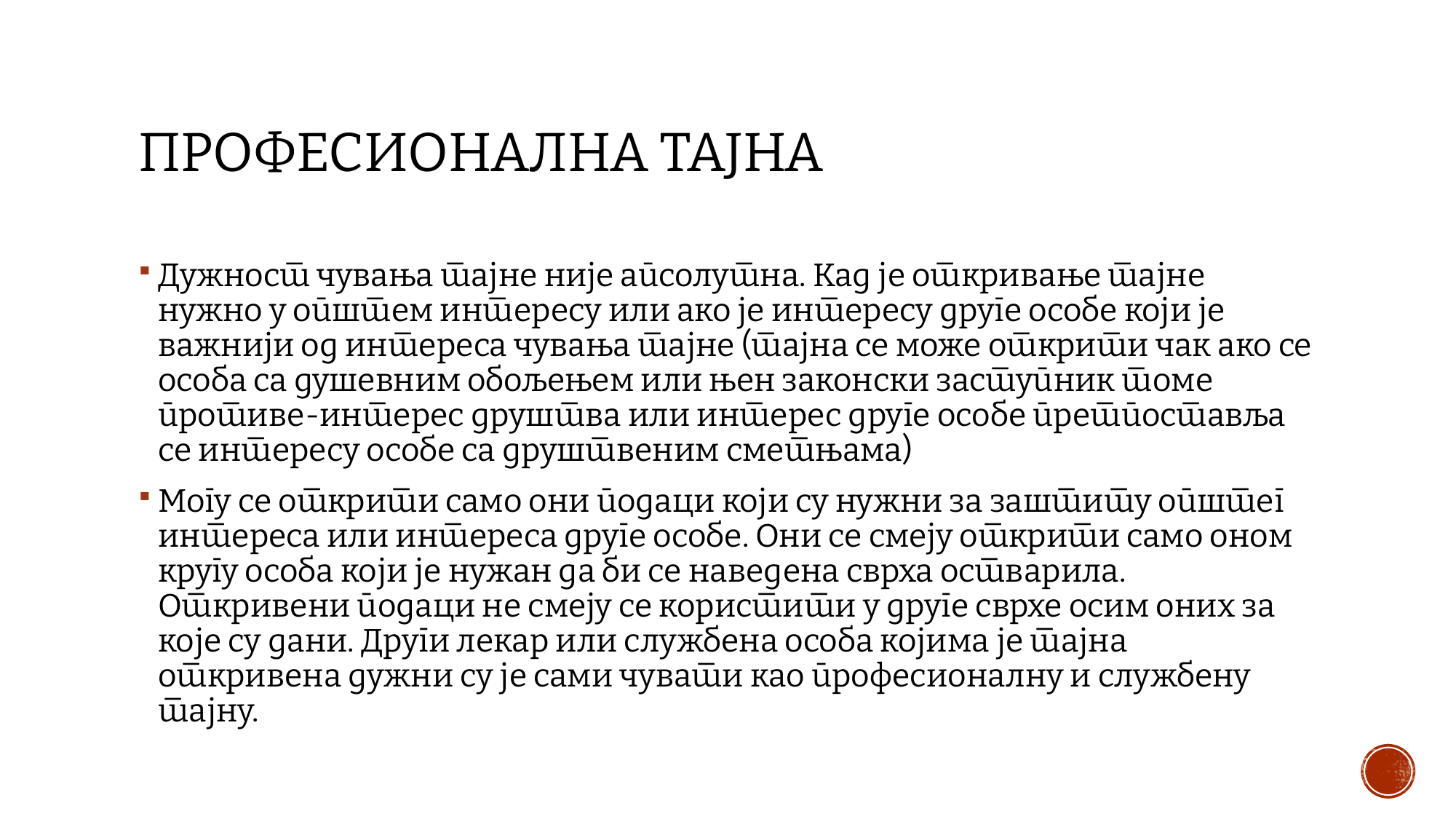

# Професионална тајна
Дужност чувања тајне није апсолутна. Кад је откривање тајне нужно у општем интересу или ако је интересу друге особе који је важнији од интереса чувања тајне (тајна се може открити чак ако се особа са душевним обољењем или њен законски заступник томе противе-интерес друштва или интерес друге особе претпоставља се интересу особе са друштвеним сметњама)
Могу се открити само они подаци који су нужни за заштиту општег интереса или интереса друге особе. Они се смеју открити само оном кругу особа који је нужан да би се наведена сврха остварила. Откривени подаци не смеју се користити у друге сврхе осим оних за које су дани. Други лекар или службена особа којима је тајна откривена дужни су је сами чувати као професионалну и службену тајну.